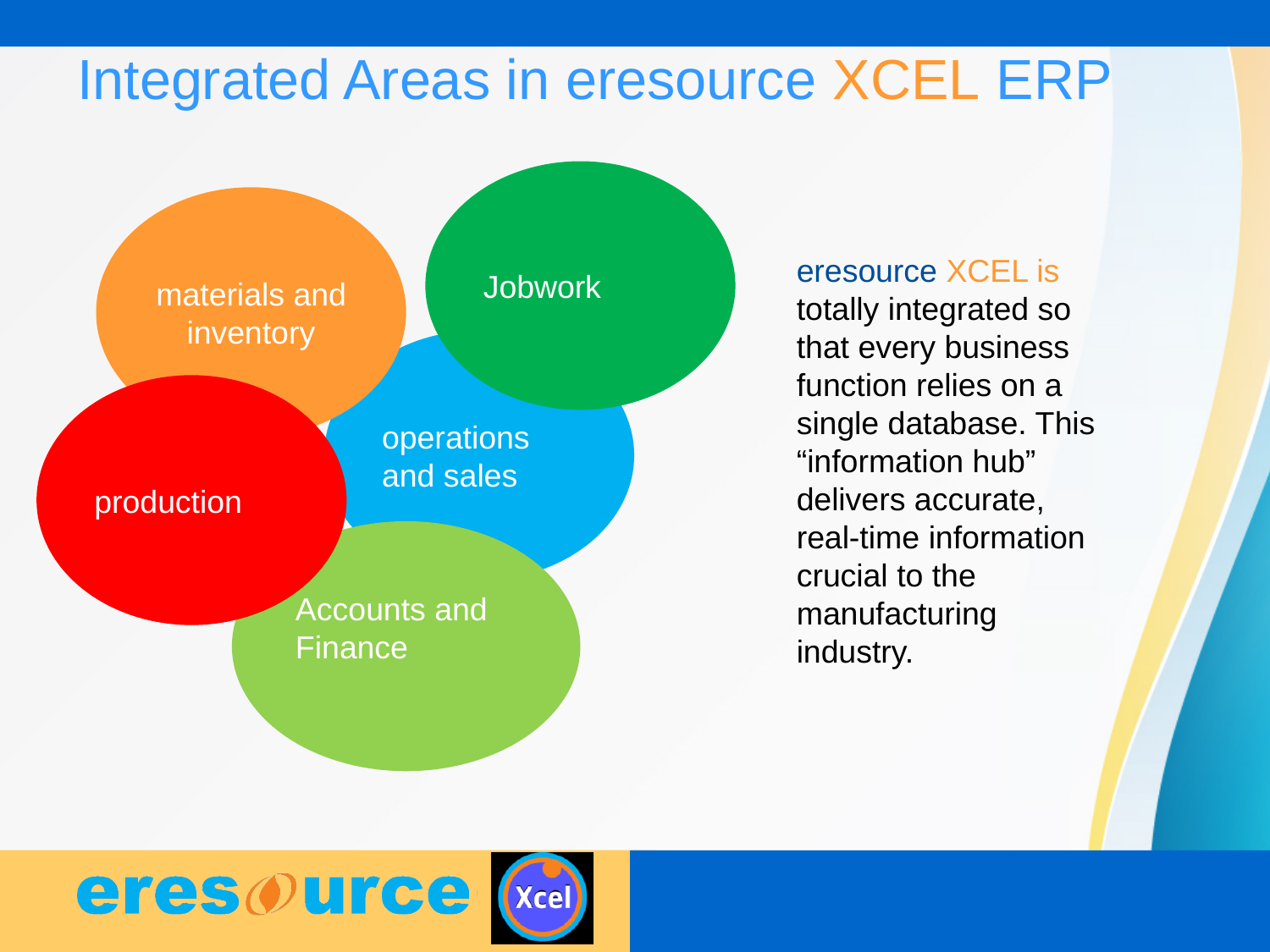

# Integrated Areas in eresource XCEL ERP
Jobwork
materials and inventory
eresource XCEL is totally integrated so that every business function relies on a single database. This “information hub” delivers accurate, real-time information crucial to the manufacturing industry.
operations and sales
production
Accounts and Finance